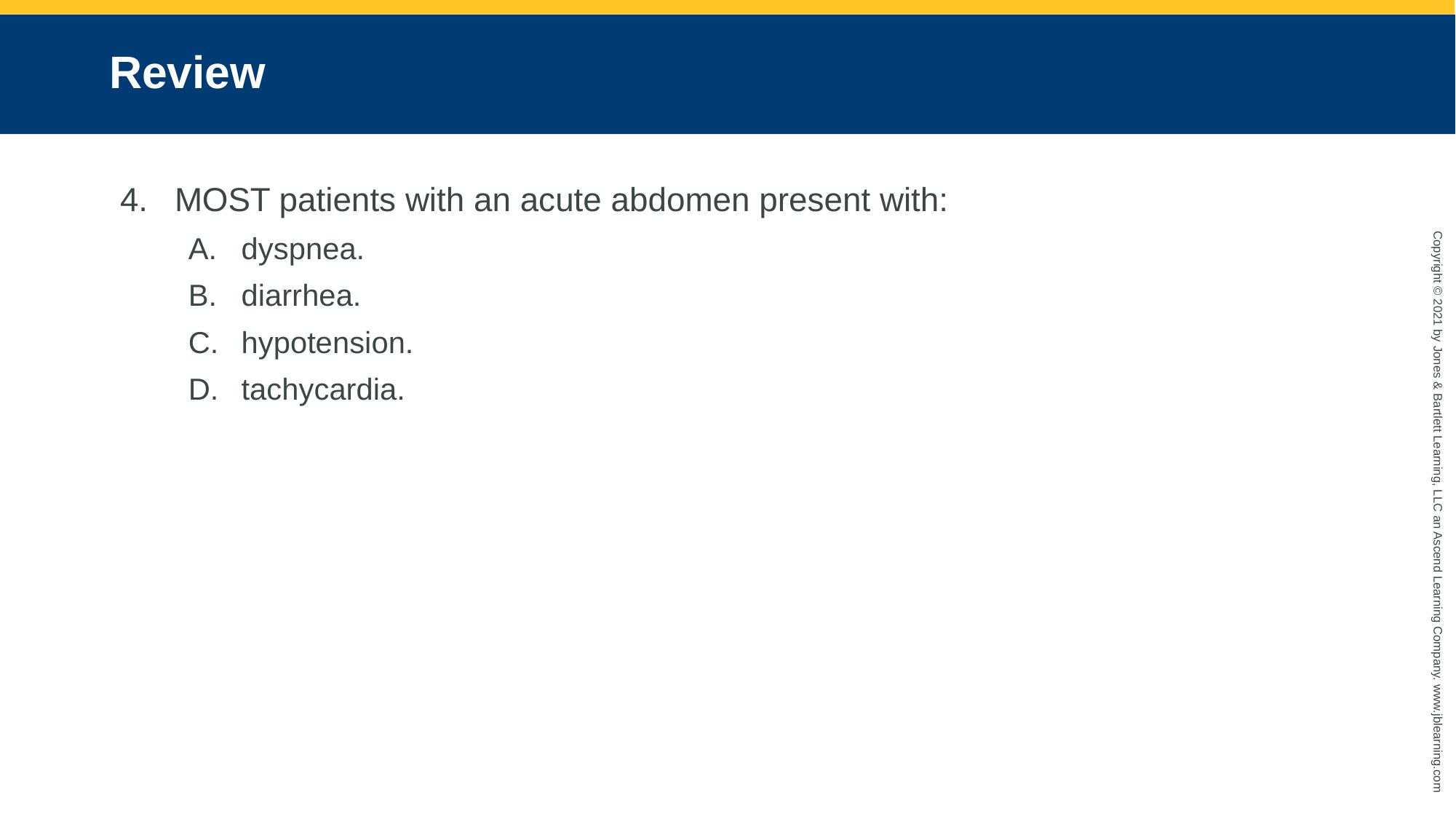

# Review
MOST patients with an acute abdomen present with:
dyspnea.
diarrhea.
hypotension.
tachycardia.